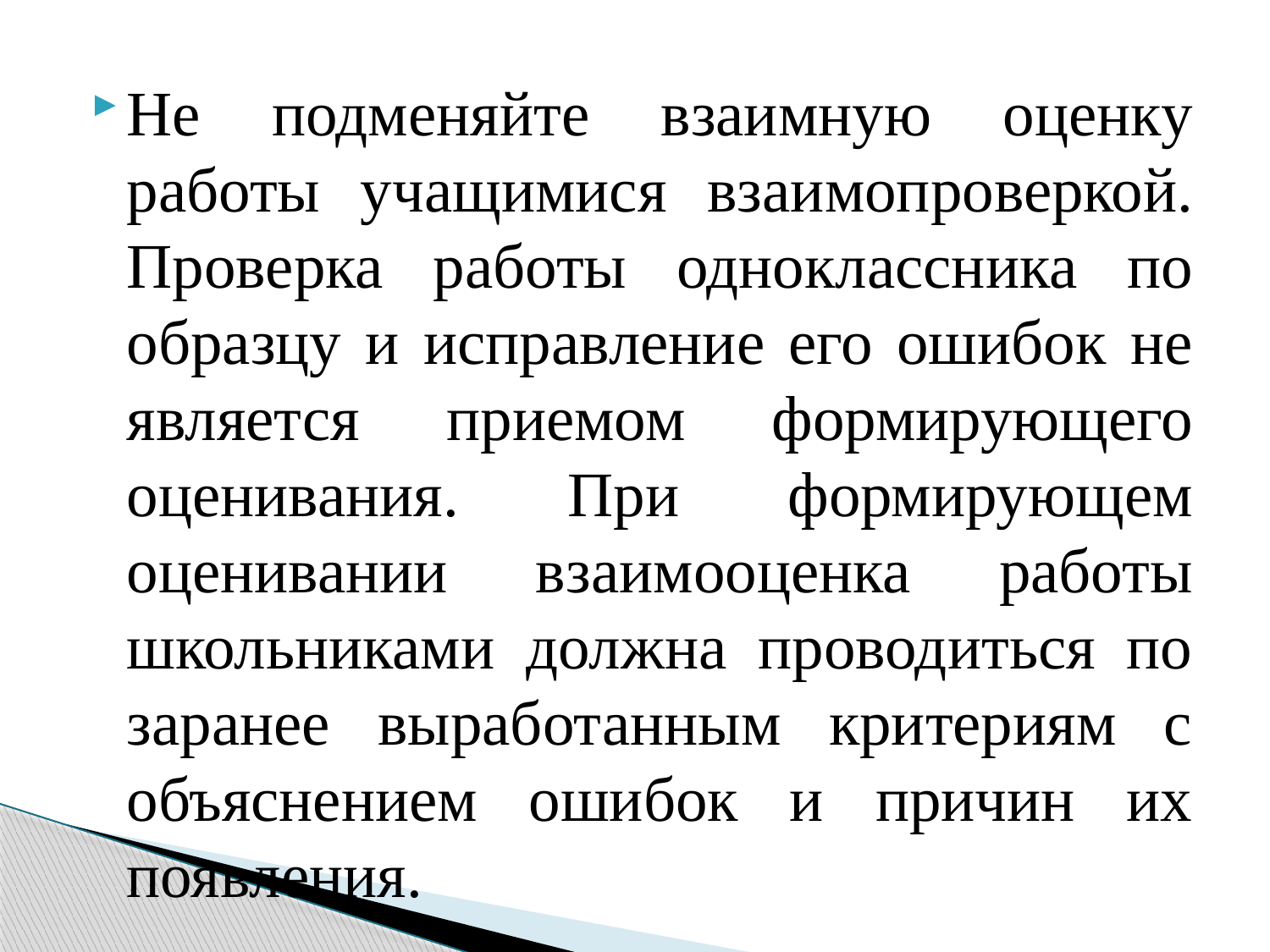

Не подменяйте взаимную оценку работы учащимися взаимопроверкой. Проверка работы одноклассника по образцу и исправление его ошибок не является приемом формирующего оценивания. При формирующем оценивании взаимооценка работы школьниками должна проводиться по заранее выработанным критериям с объяснением ошибок и причин их появления.